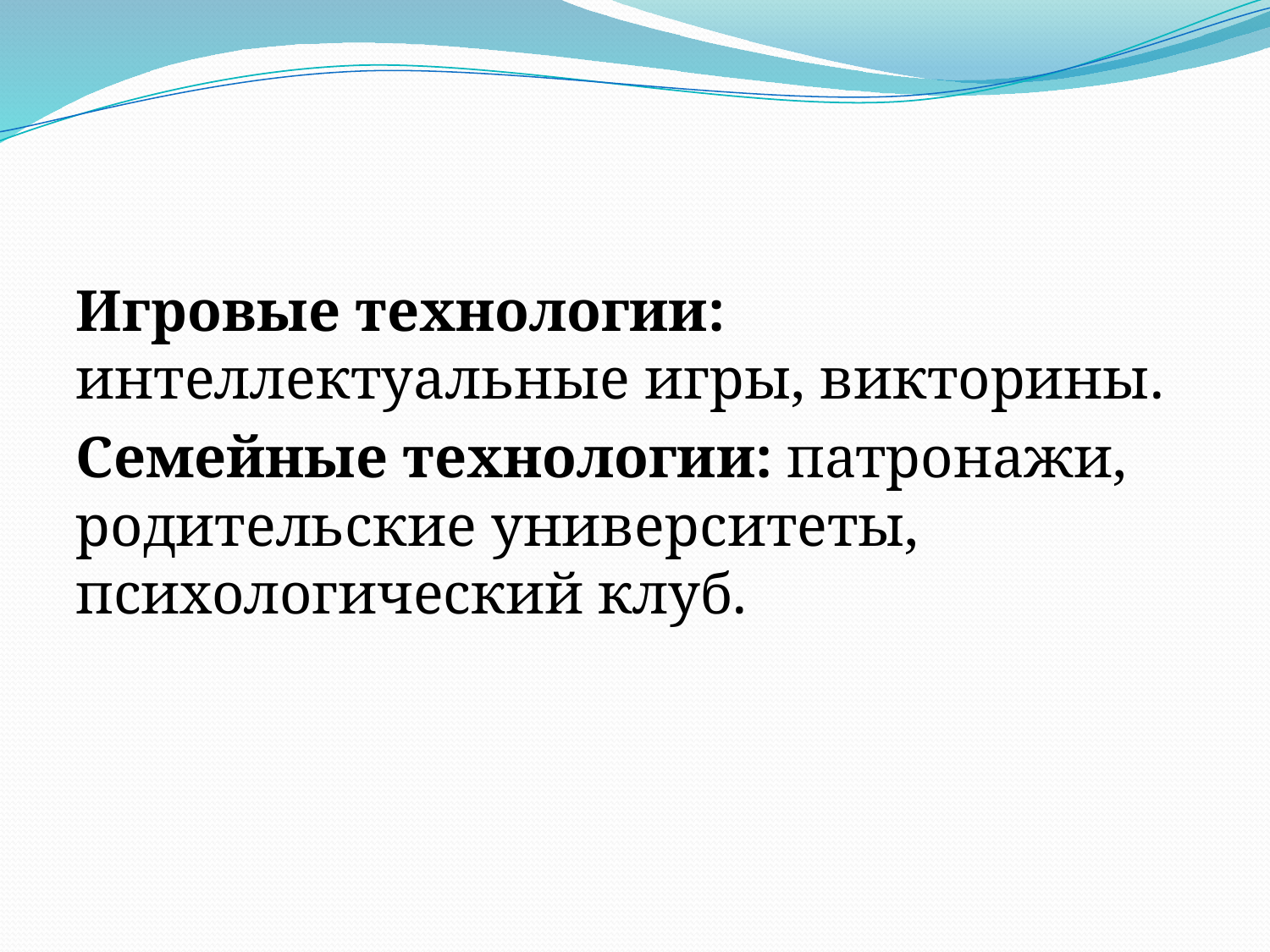

Игровые технологии: интеллектуальные игры, викторины.
Семейные технологии: патронажи, родительские университеты, психологический клуб.